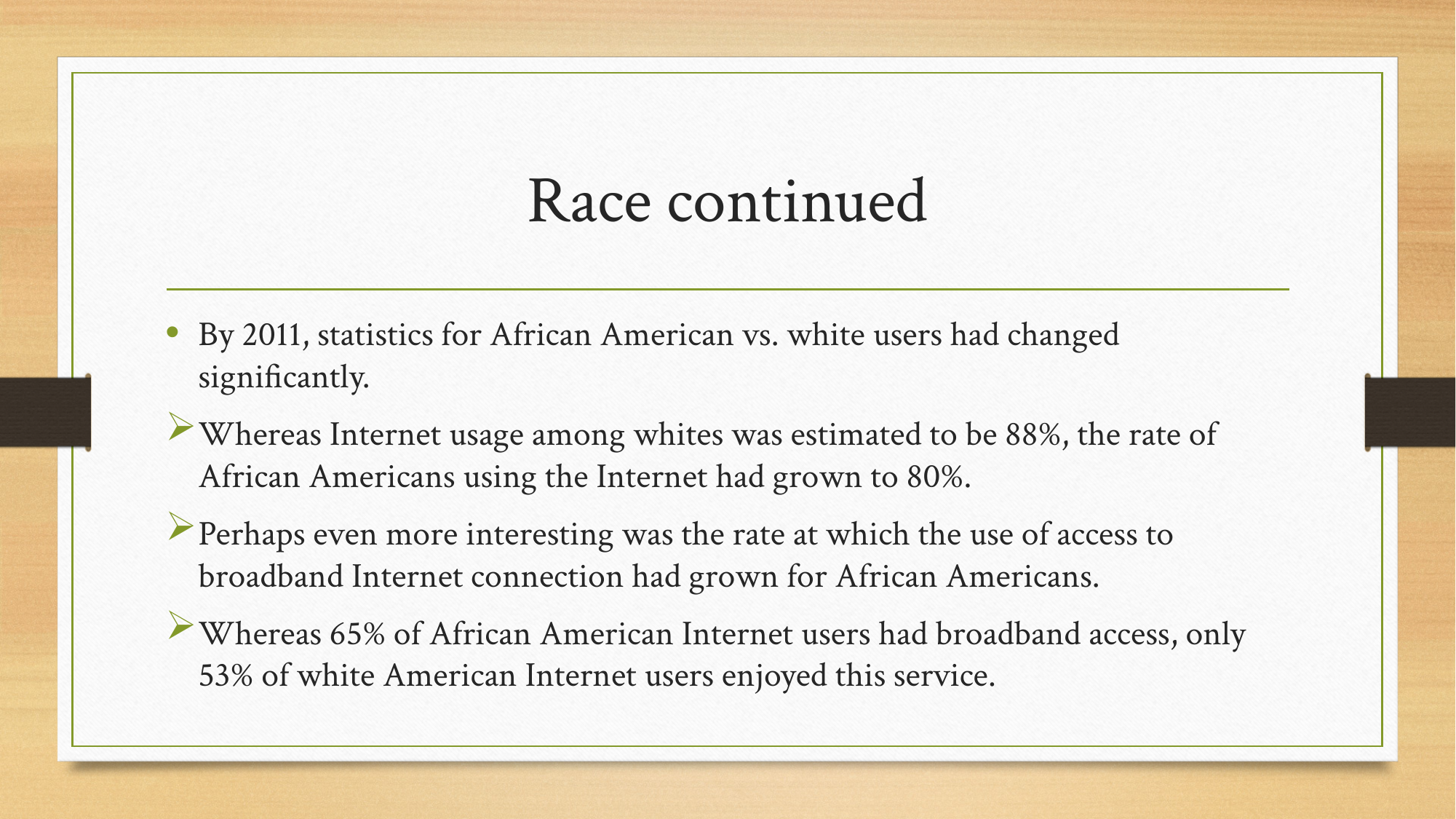

# Race continued
By 2011, statistics for African American vs. white users had changed significantly.
Whereas Internet usage among whites was estimated to be 88%, the rate of African Americans using the Internet had grown to 80%.
Perhaps even more interesting was the rate at which the use of access to broadband Internet connection had grown for African Americans.
Whereas 65% of African American Internet users had broadband access, only 53% of white American Internet users enjoyed this service.